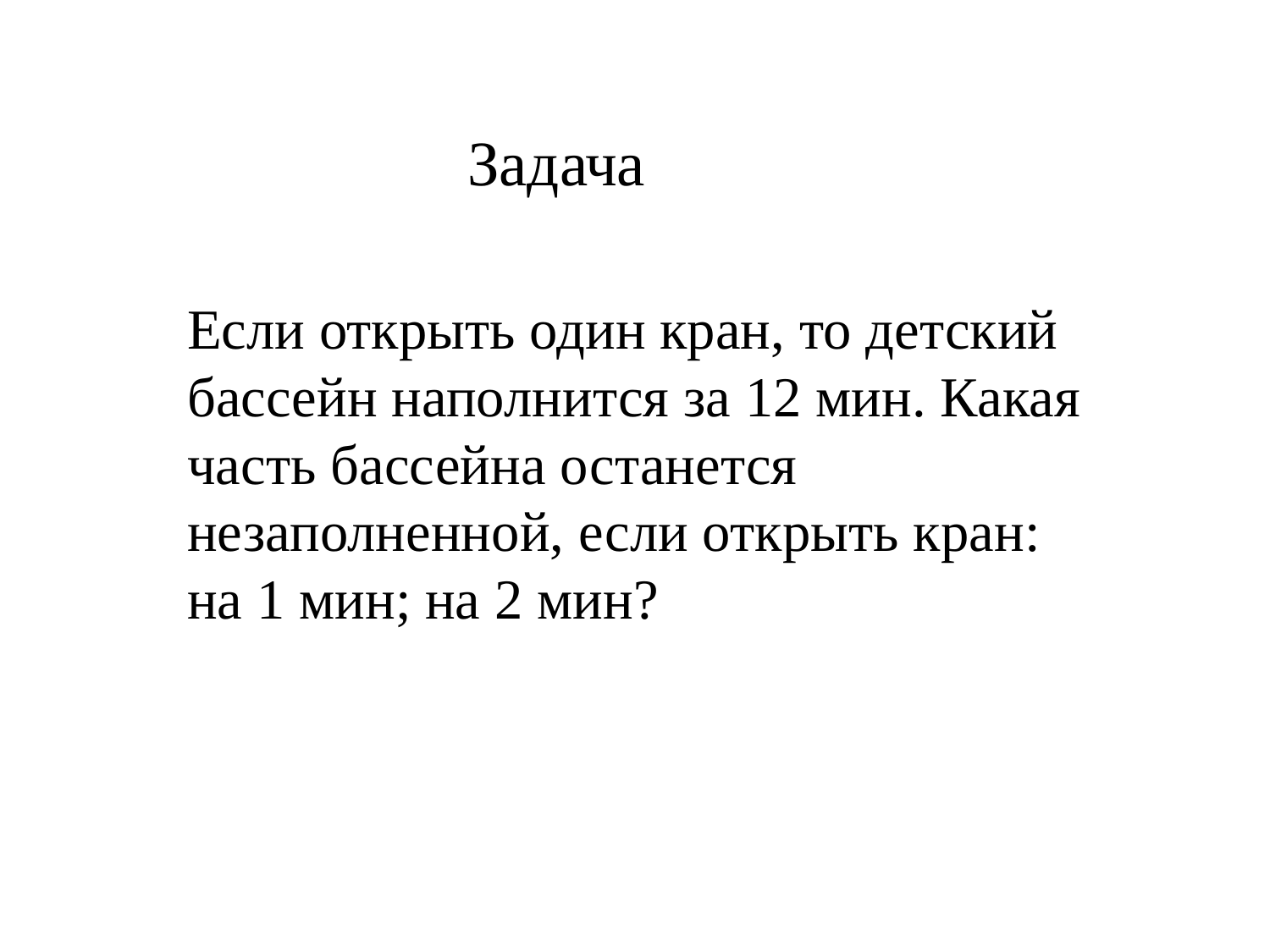

Задача
Если открыть один кран, то детский бассейн наполнится за 12 мин. Какая часть бассейна останется незаполненной, если открыть кран: на 1 мин; на 2 мин?